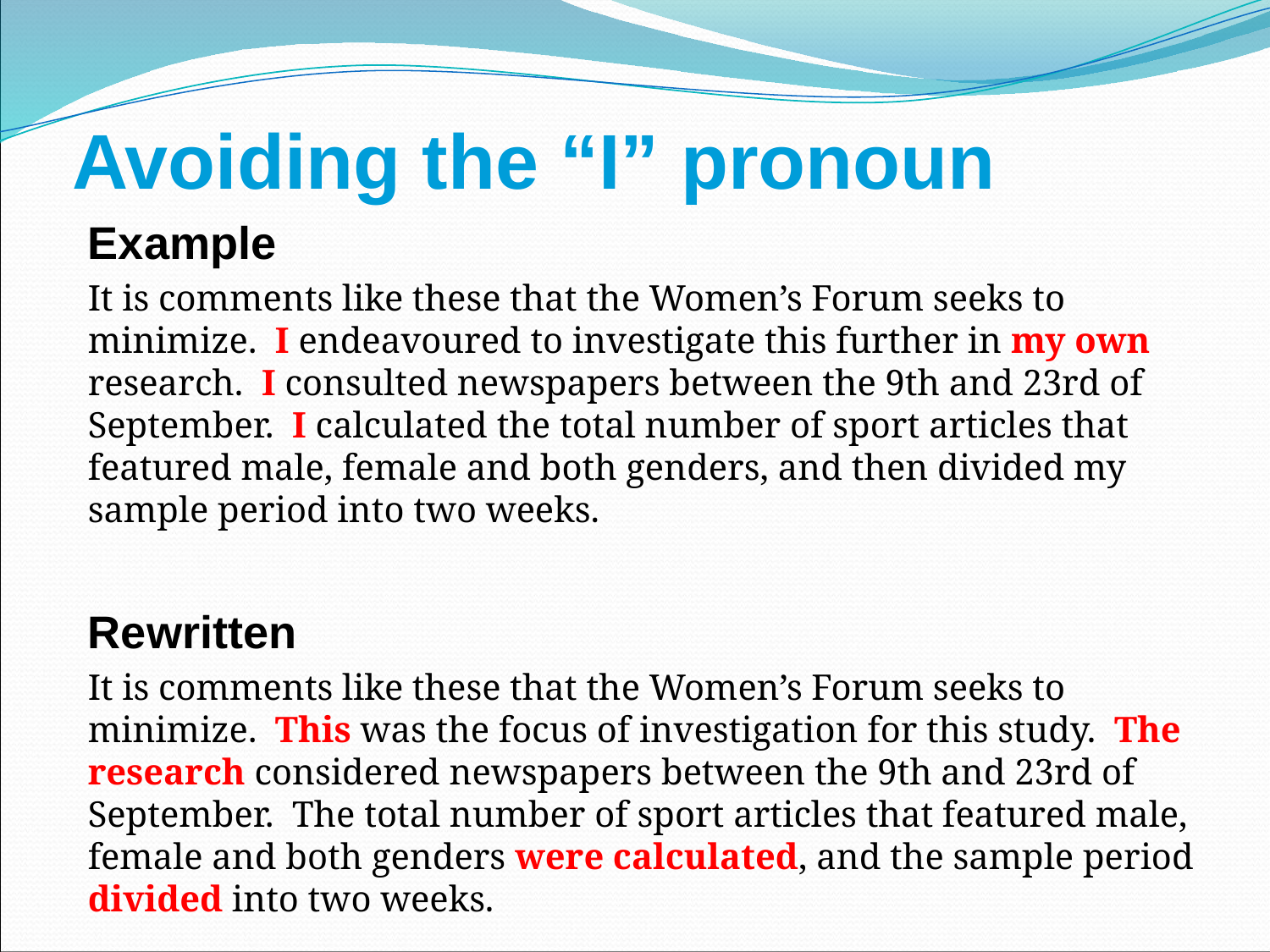

# Avoiding the “I” pronoun
Example
It is comments like these that the Women’s Forum seeks to minimize.  I endeavoured to investigate this further in my own research.  I consulted newspapers between the 9th and 23rd of September.  I calculated the total number of sport articles that featured male, female and both genders, and then divided my sample period into two weeks.

Rewritten
It is comments like these that the Women’s Forum seeks to minimize.  This was the focus of investigation for this study.  The research considered newspapers between the 9th and 23rd of September.  The total number of sport articles that featured male, female and both genders were calculated, and the sample period divided into two weeks.